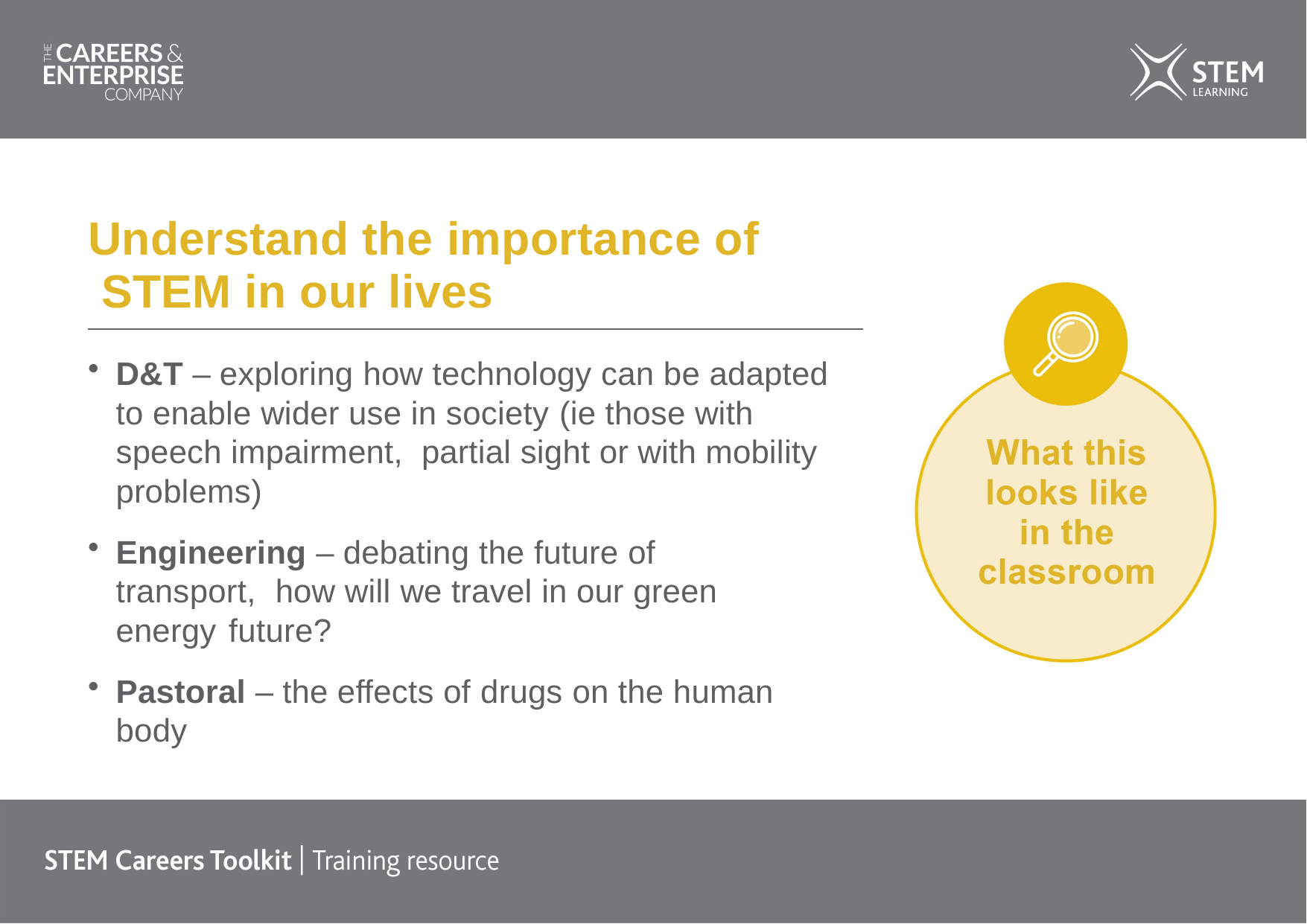

# Understand the importance of  STEM in our lives

D&T – exploring how technology can be adapted to enable wider use in society (ie those with speech impairment,  partial sight or with mobility problems)
Engineering – debating the future of transport,  how will we travel in our green energy future?
Pastoral – the effects of drugs on the human body